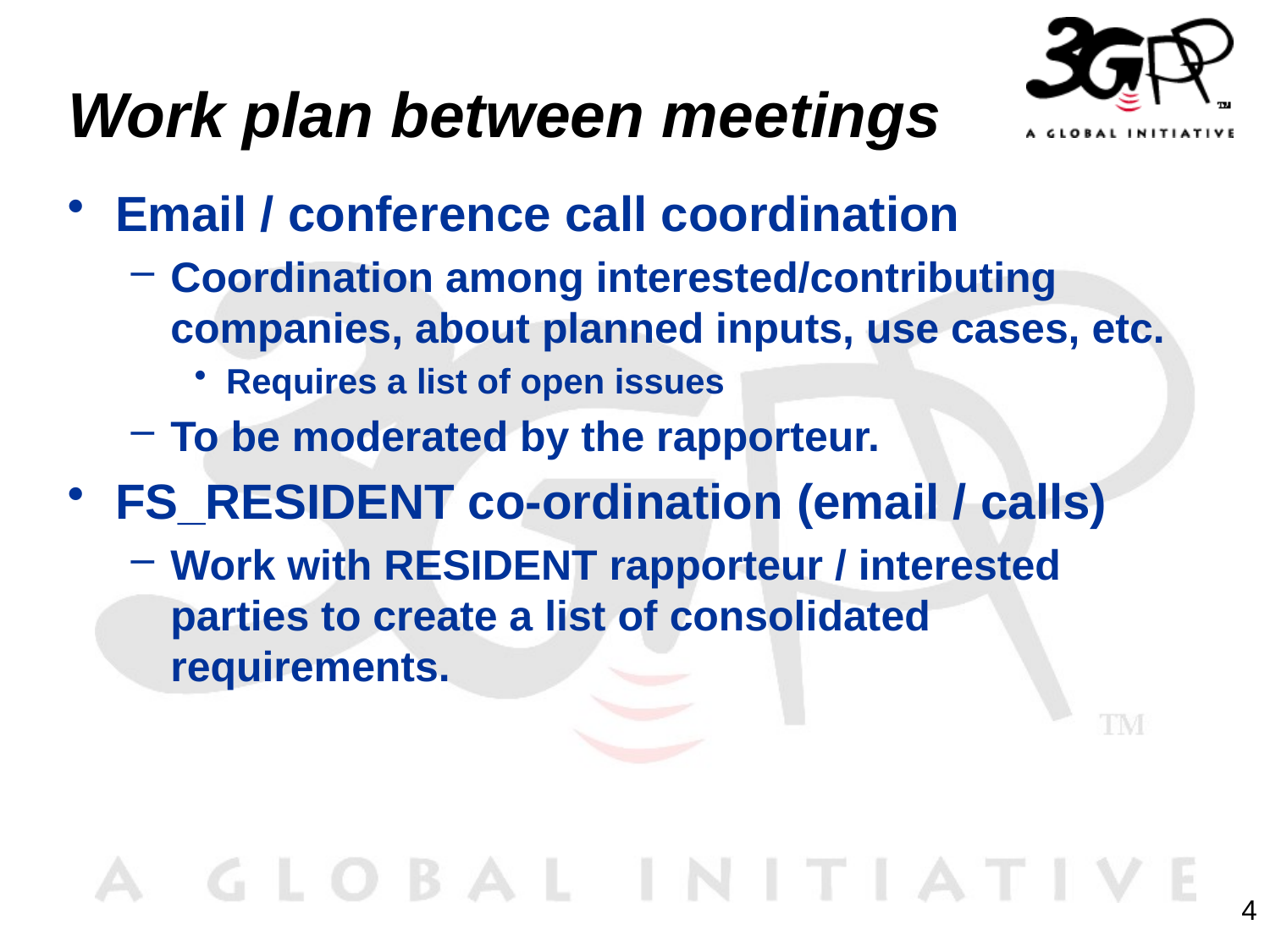

# Work plan between meetings
Email / conference call coordination
Coordination among interested/contributing companies, about planned inputs, use cases, etc.
Requires a list of open issues
To be moderated by the rapporteur.
FS_RESIDENT co-ordination (email / calls)
Work with RESIDENT rapporteur / interested parties to create a list of consolidated requirements.

4